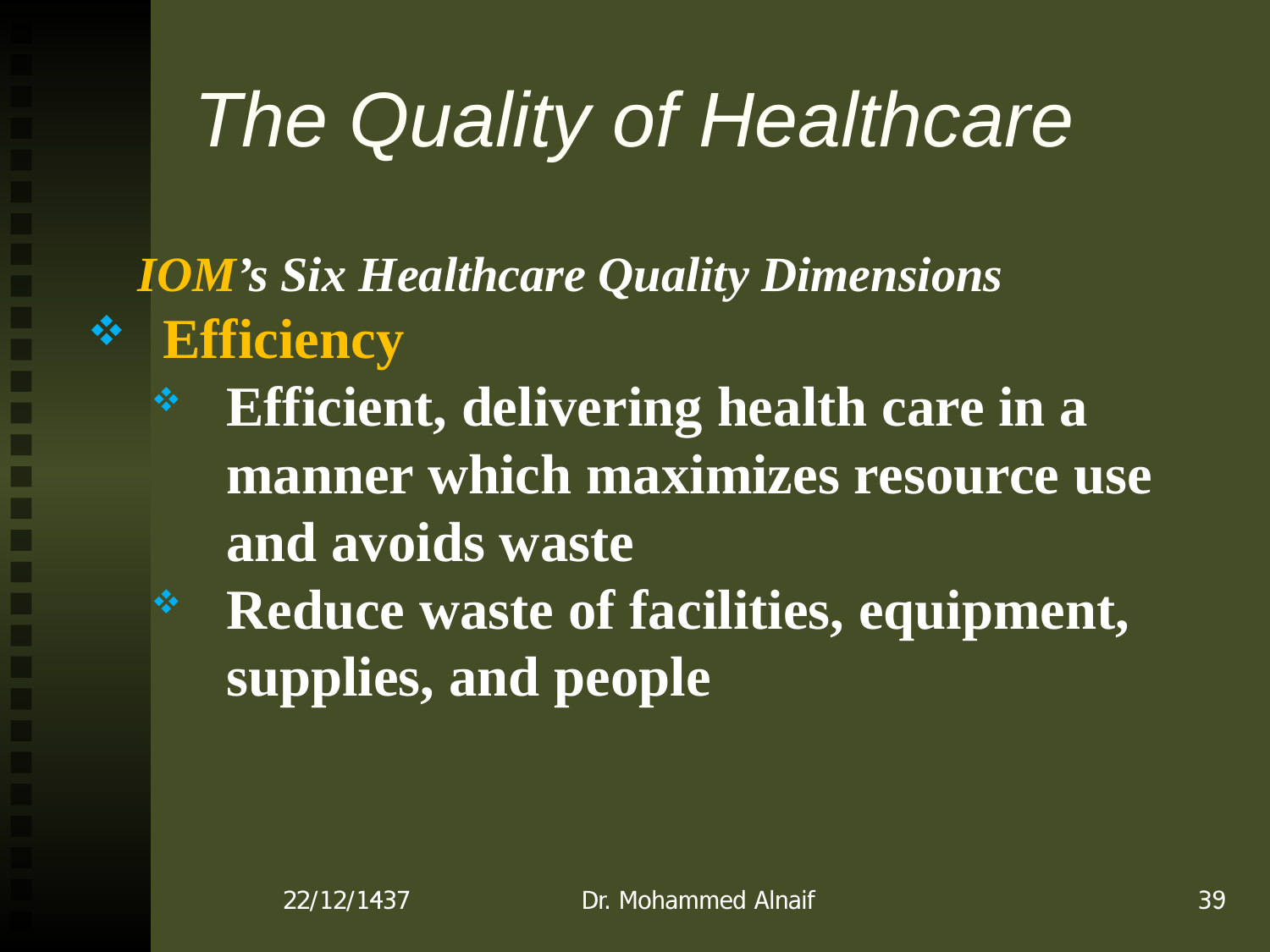

# The Quality of Healthcare
IOM’s Six Healthcare Quality Dimensions
Efficiency
Efficient, delivering health care in a manner which maximizes resource use and avoids waste
Reduce waste of facilities, equipment, supplies, and people
22/12/1437
Dr. Mohammed Alnaif
39